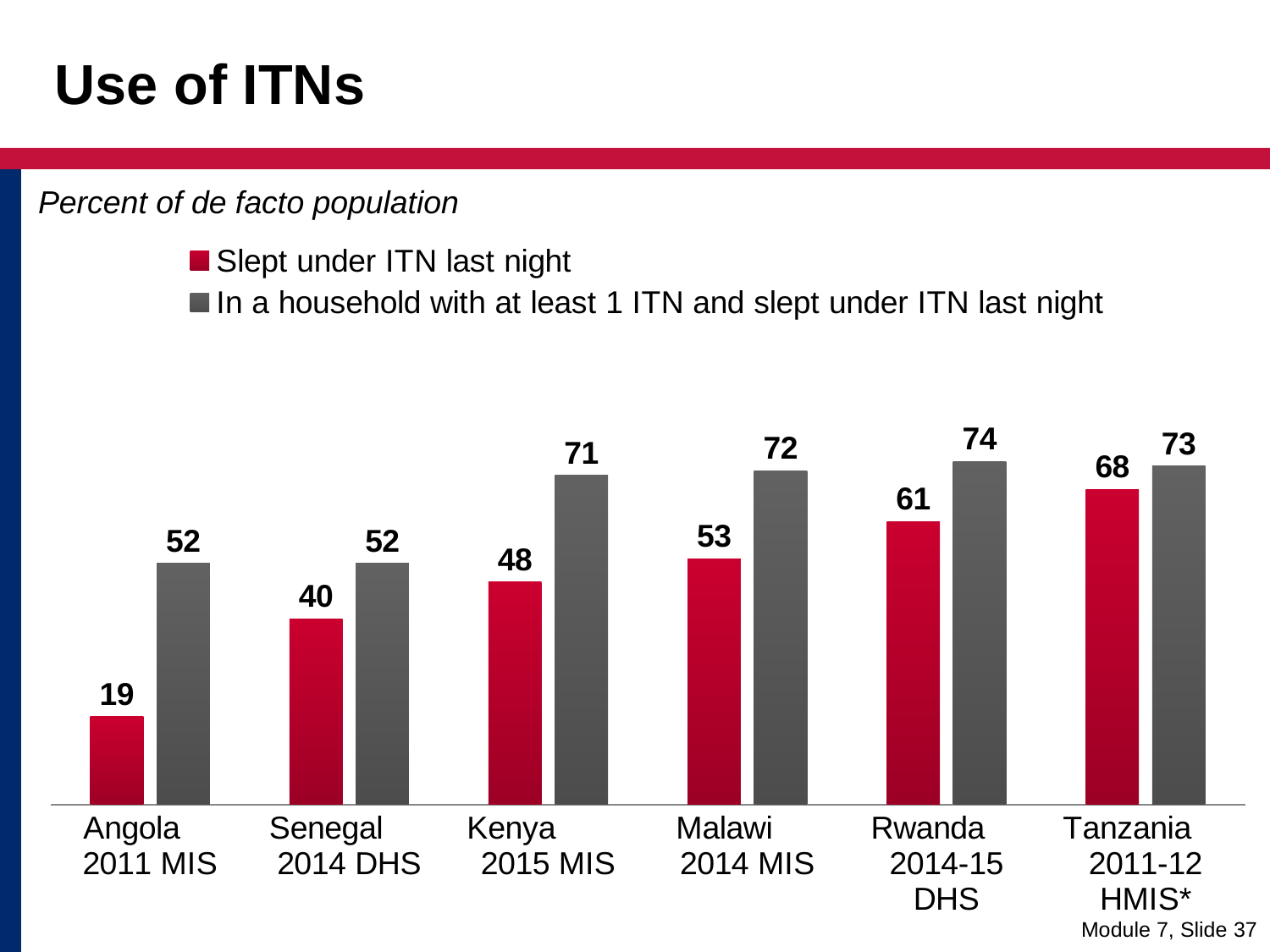

# Use of ITNs
Percent of de facto population

### Chart

| Category | Slept under ITN last night | In a household with at least 1 ITN and slept under ITN last night |
|---|---|---|
| Angola     2011 MIS | 19.0 | 52.0 |
| Senegal      2014 DHS | 40.0 | 52.0 |
| Kenya         2015 MIS | 48.0 | 71.0 |
| Malawi      2014 MIS | 53.0 | 72.0 |
| Rwanda     2014-15 DHS | 61.0 | 74.0 |
| Tanzania     2011-12 HMIS* | 68.0 | 73.0 |
Module 7, Slide 37